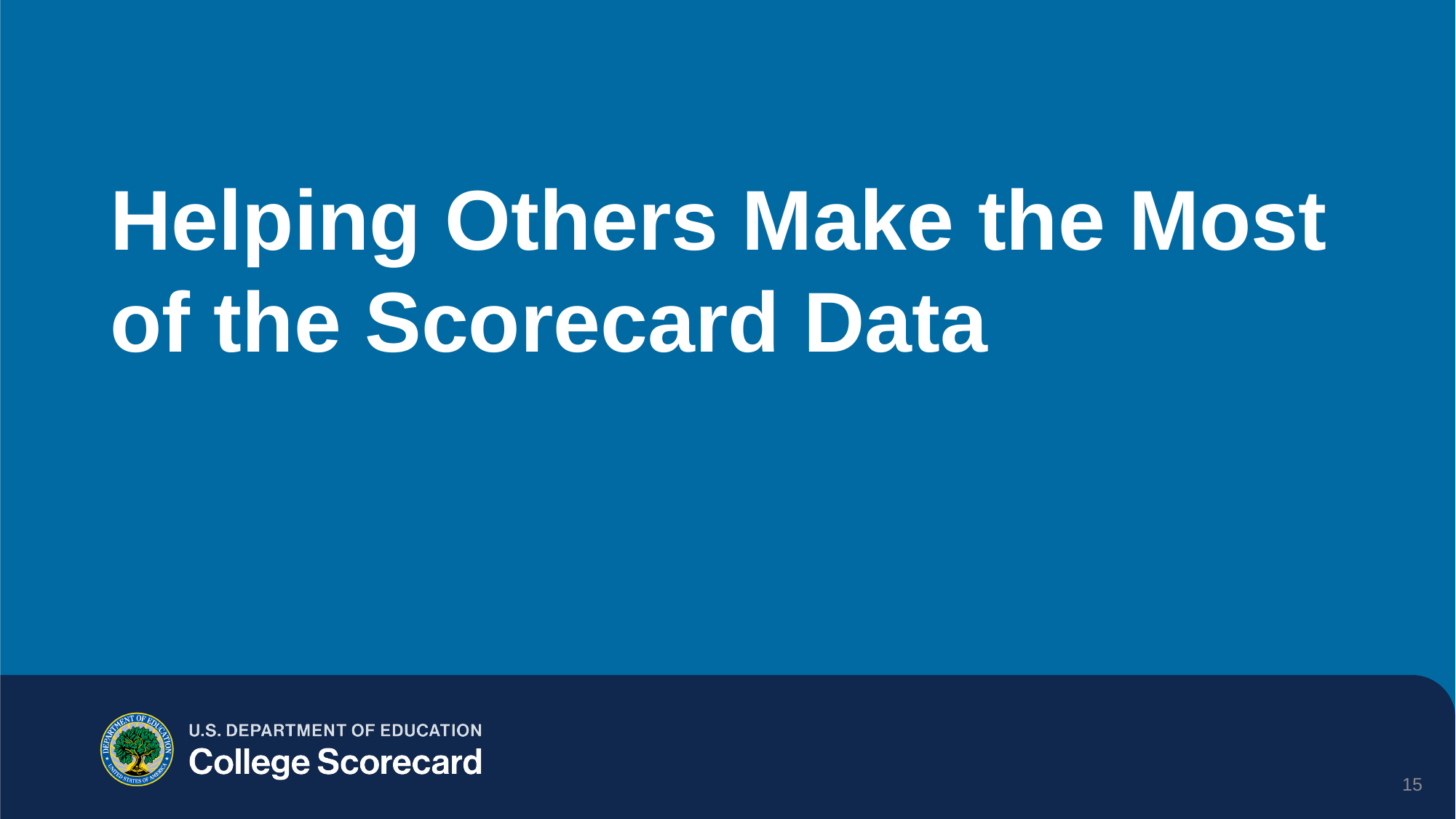

# Helping Others Make the Most of the Scorecard Data
15